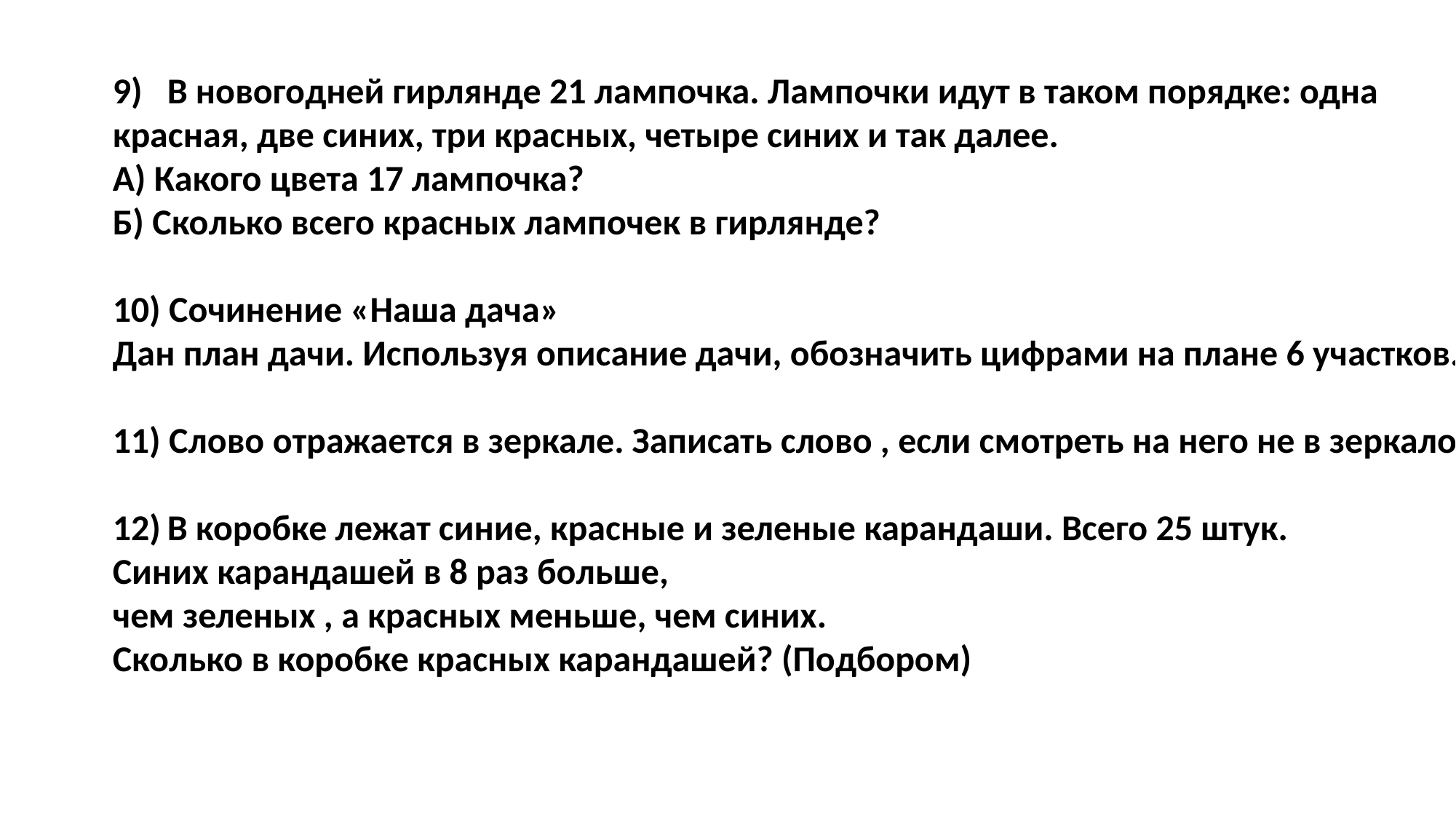

В новогодней гирлянде 21 лампочка. Лампочки идут в таком порядке: одна
красная, две синих, три красных, четыре синих и так далее.
А) Какого цвета 17 лампочка?
Б) Сколько всего красных лампочек в гирлянде?

10) Сочинение «Наша дача»
Дан план дачи. Используя описание дачи, обозначить цифрами на плане 6 участков.

11) Слово отражается в зеркале. Записать слово , если смотреть на него не в зеркало.

В коробке лежат синие, красные и зеленые карандаши. Всего 25 штук.
Синих карандашей в 8 раз больше,
чем зеленых , а красных меньше, чем синих.
Сколько в коробке красных карандашей? (Подбором)